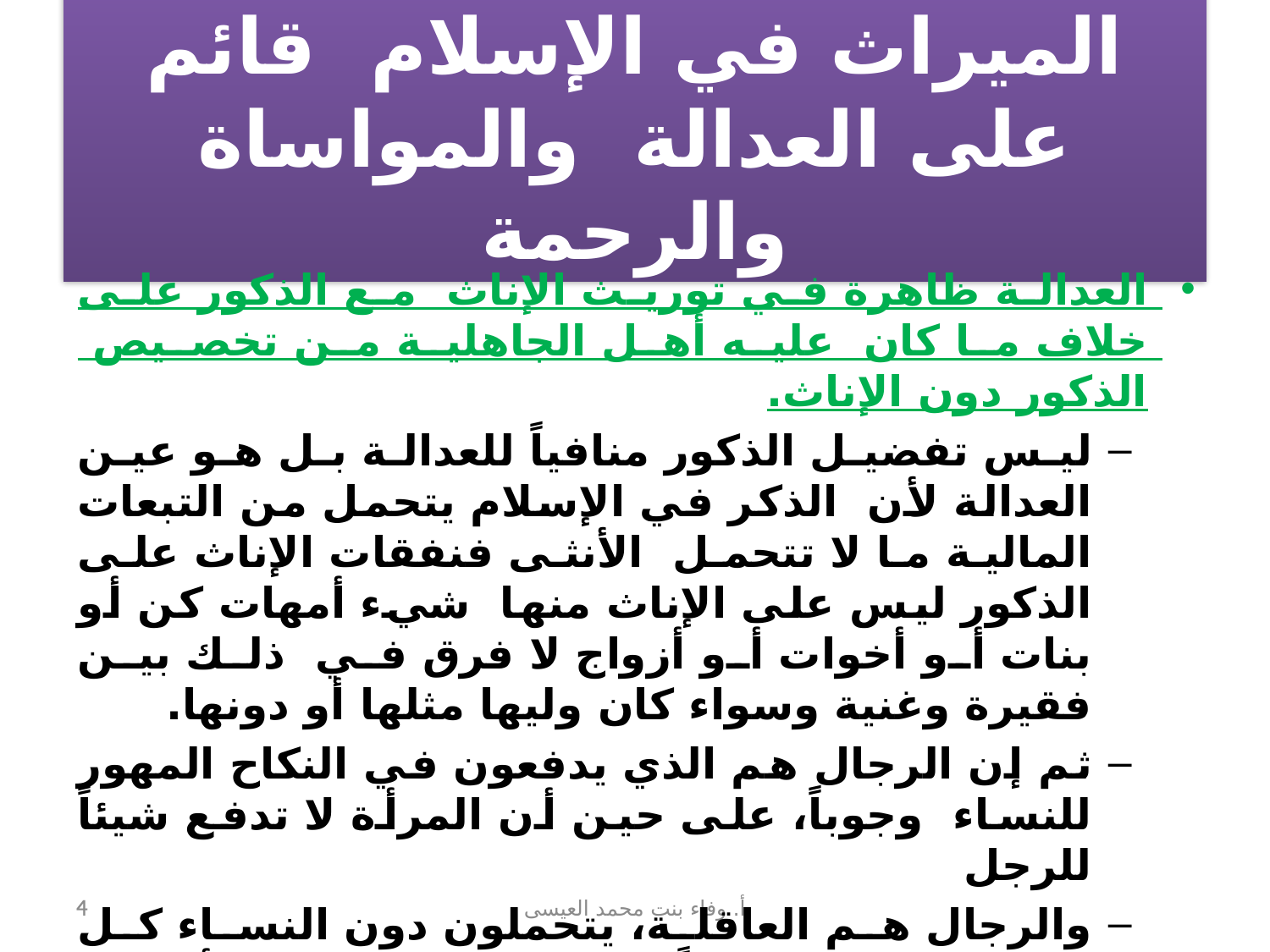

# الميراث في الإسلام  قائم على العدالة  والمواساة والرحمة
العدالة ظاهرة في توريث الإناث  مع الذكور على خلاف ما كان  عليه أهل الجاهلية من تخصيص  الذكور دون الإناث.
ليس تفضيل الذكور منافياً للعدالة بل هو عين العدالة لأن  الذكر في الإسلام يتحمل من التبعات المالية ما لا تتحمل  الأنثى فنفقات الإناث على الذكور ليس على الإناث منها  شيء أمهات كن أو بنات أو أخوات أو أزواج لا فرق في  ذلك بين فقيرة وغنية وسواء كان وليها مثلها أو دونها.
ثم إن الرجال هم الذي يدفعون في النكاح المهور للنساء  وجوباً، على حين أن المرأة لا تدفع شيئاً للرجل
والرجال هم العاقلة، يتحملون دون النساء كل جناية ليست  عمداً وإن كان الجاني امرأة ولا تتحمل المرأة شيئاً من  الجنايات
فتلخص من ذلك أن الرجل غارم أبداً فالعدل تفضيله في  الميراث ليقابل غرمه بغنم.
4
أ. وفاء بنت محمد العيسى